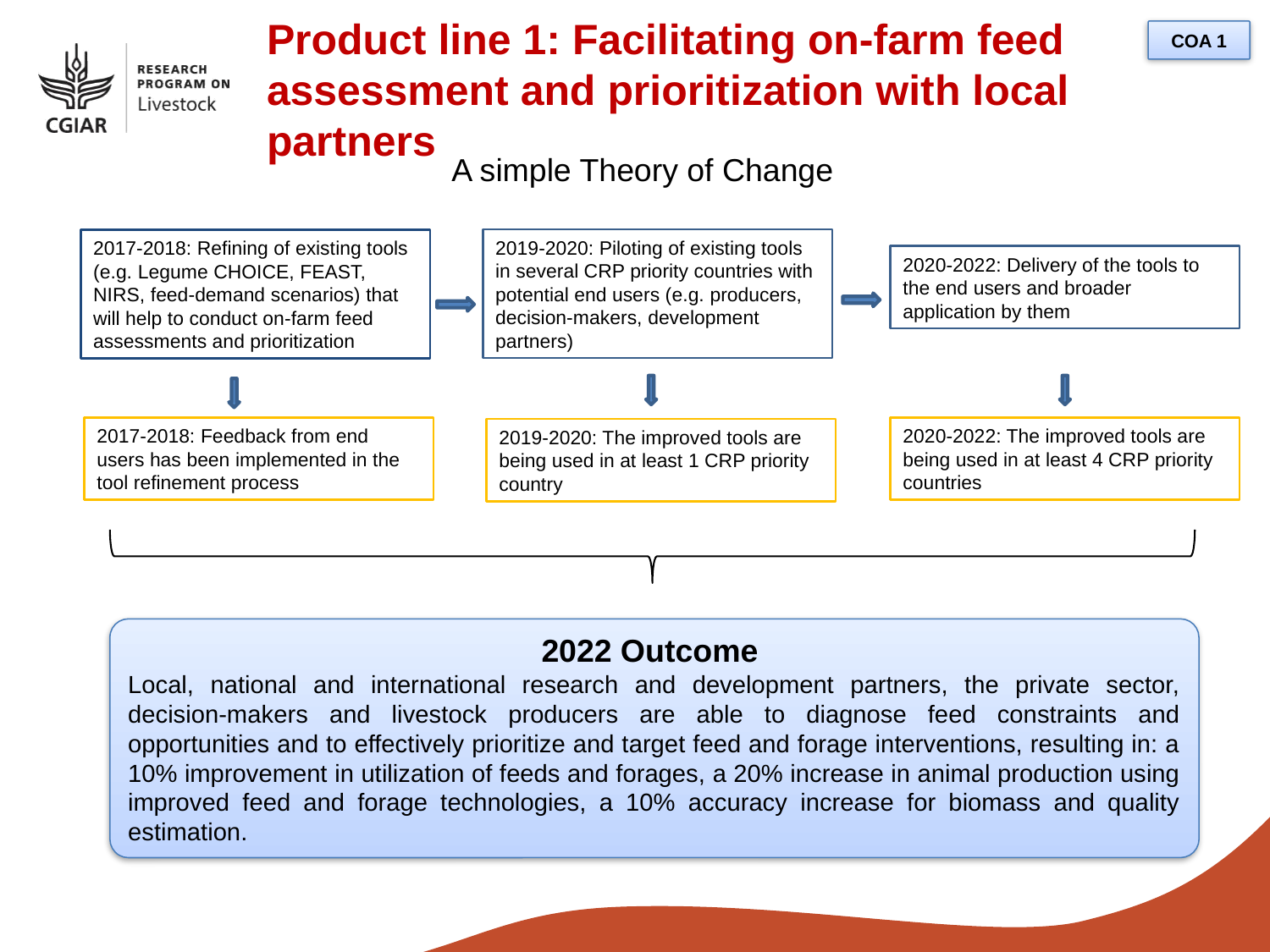

COA 1
Product line 1: Facilitating on-farm feed assessment and prioritization with local partners
A simple Theory of Change
2019-2020: Piloting of existing tools in several CRP priority countries with potential end users (e.g. producers, decision-makers, development partners)
2017-2018: Refining of existing tools (e.g. Legume CHOICE, FEAST, NIRS, feed-demand scenarios) that will help to conduct on-farm feed assessments and prioritization
2020-2022: Delivery of the tools to the end users and broader application by them

2017-2018: Feedback from end users has been implemented in the tool refinement process
2020-2022: The improved tools are being used in at least 4 CRP priority countries
2019-2020: The improved tools are being used in at least 1 CRP priority country
2022 Outcome
Local, national and international research and development partners, the private sector, decision-makers and livestock producers are able to diagnose feed constraints and opportunities and to effectively prioritize and target feed and forage interventions, resulting in: a 10% improvement in utilization of feeds and forages, a 20% increase in animal production using improved feed and forage technologies, a 10% accuracy increase for biomass and quality estimation.